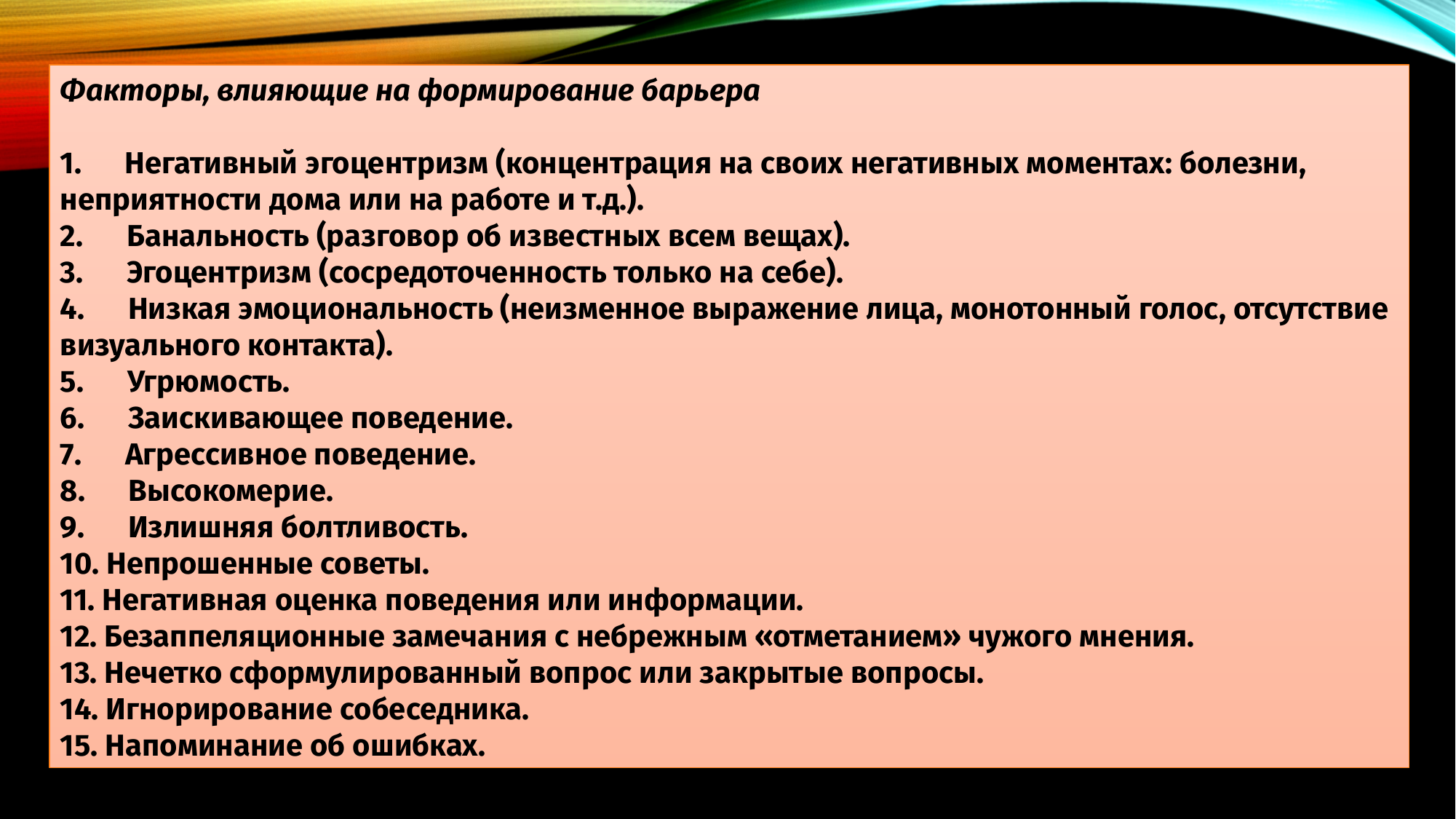

Факторы, влияющие на формирование барьера
1.      Негативный эгоцентризм (концентрация на своих негативных моментах: болезни, неприятности дома или на работе и т.д.).
2.      Банальность (разговор об известных всем вещах).
3.      Эгоцентризм (сосредоточенность только на себе).
4.      Низкая эмоциональность (неизменное выражение лица, монотонный голос, отсутствие визуального контакта).
5.      Угрюмость.
6.      Заискивающее поведение.
7.      Агрессивное поведение.
8.      Высокомерие.
9.      Излишняя болтливость.
10. Непрошенные советы.
11. Негативная оценка поведения или информации.
12. Безаппеляционные замечания с небрежным «отметанием» чужого мнения.
13. Нечетко сформулированный вопрос или закрытые вопросы.
14. Игнорирование собеседника.
15. Напоминание об ошибках.